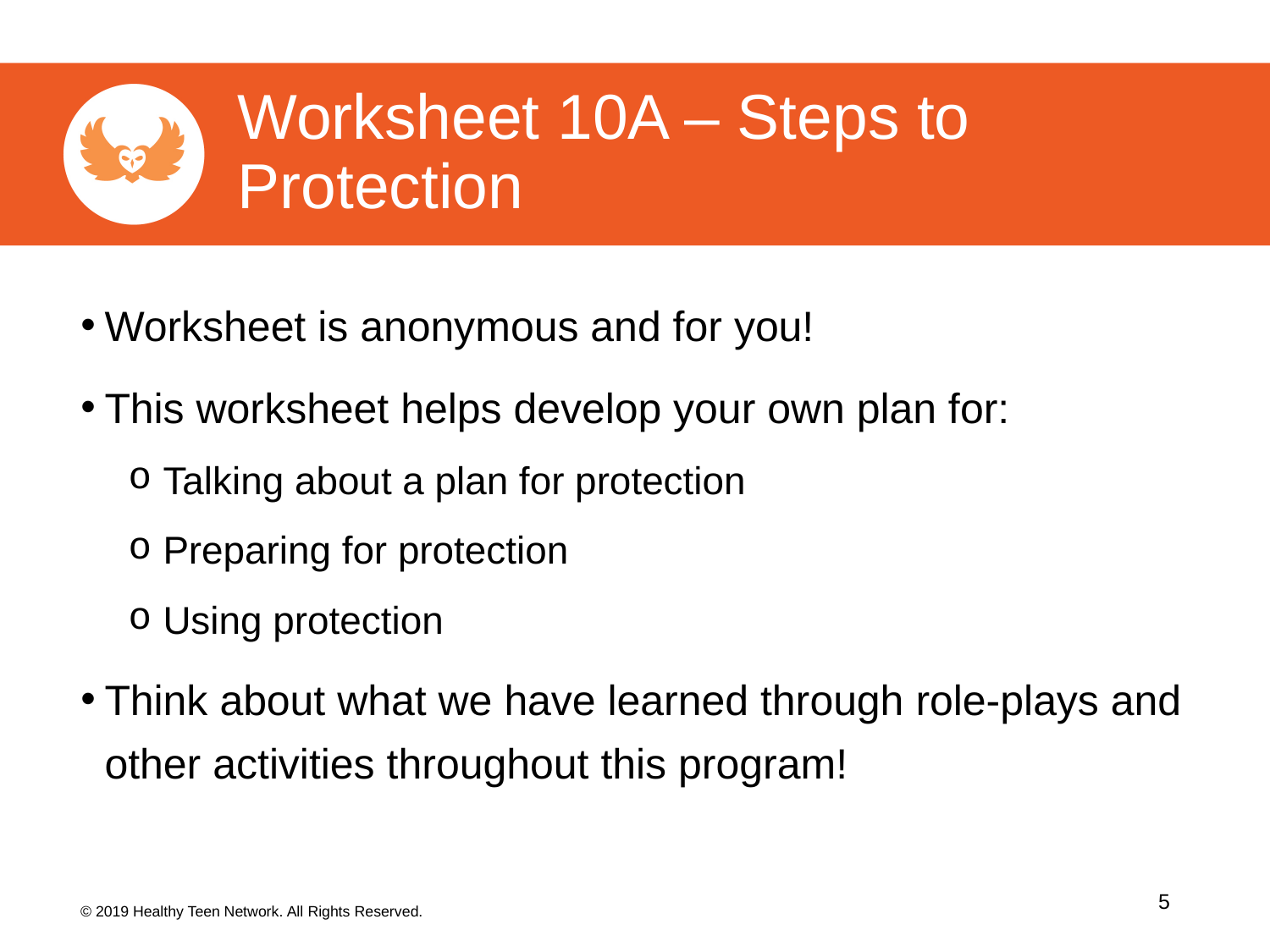

Worksheet 10A – Steps to Protection
Worksheet is anonymous and for you!
This worksheet helps develop your own plan for:
 Talking about a plan for protection
 Preparing for protection
 Using protection
Think about what we have learned through role-plays and other activities throughout this program!